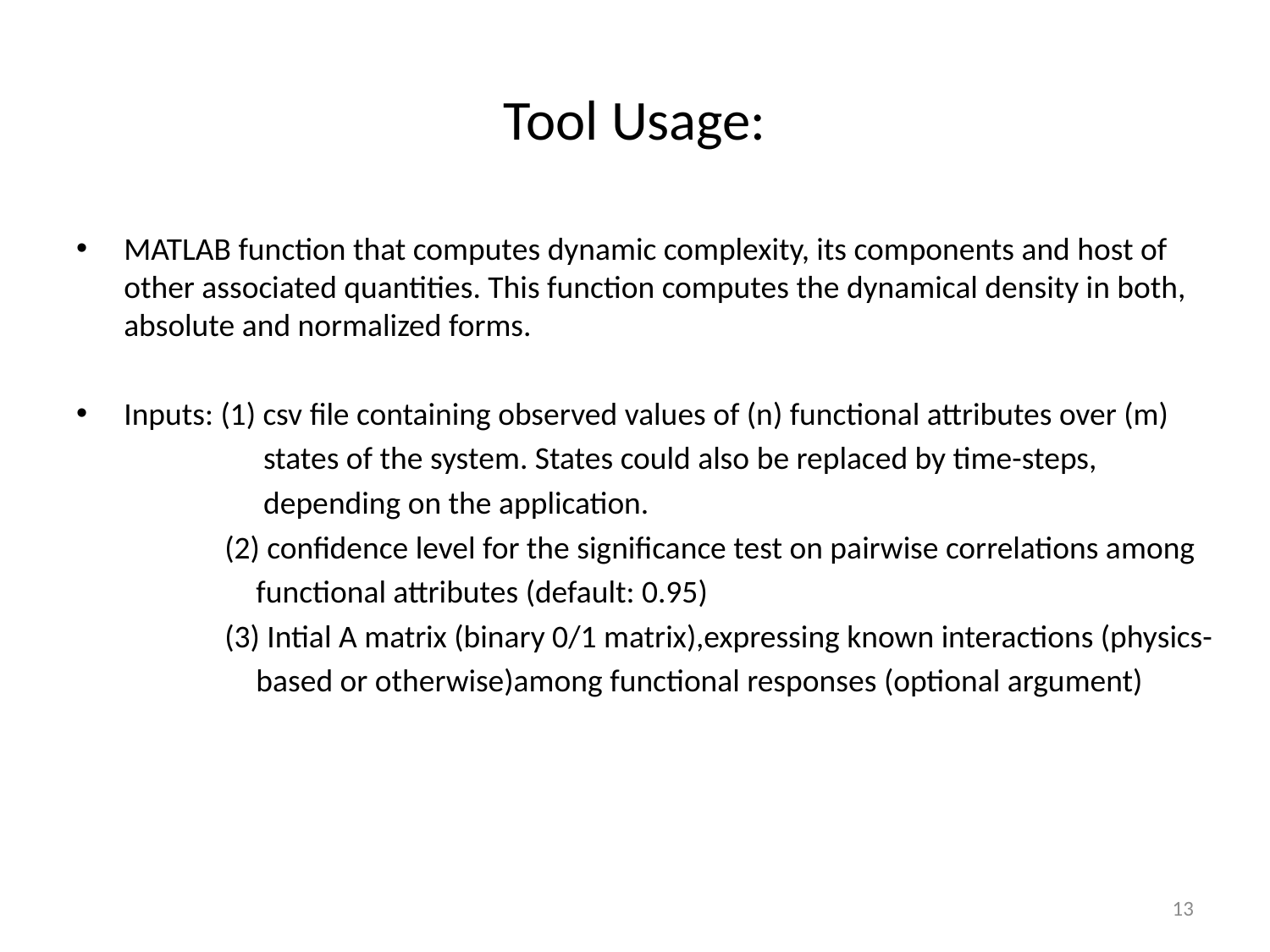

# Tool Usage:
MATLAB function that computes dynamic complexity, its components and host of other associated quantities. This function computes the dynamical density in both, absolute and normalized forms.

Inputs: (1) csv file containing observed values of (n) functional attributes over (m)
                          states of the system. States could also be replaced by time-steps,
                          depending on the application.
	   (2) confidence level for the significance test on pairwise correlations among
                         functional attributes (default: 0.95)
	   (3) Intial A matrix (binary 0/1 matrix),expressing known interactions (physics-
                         based or otherwise)among functional responses (optional argument)

13